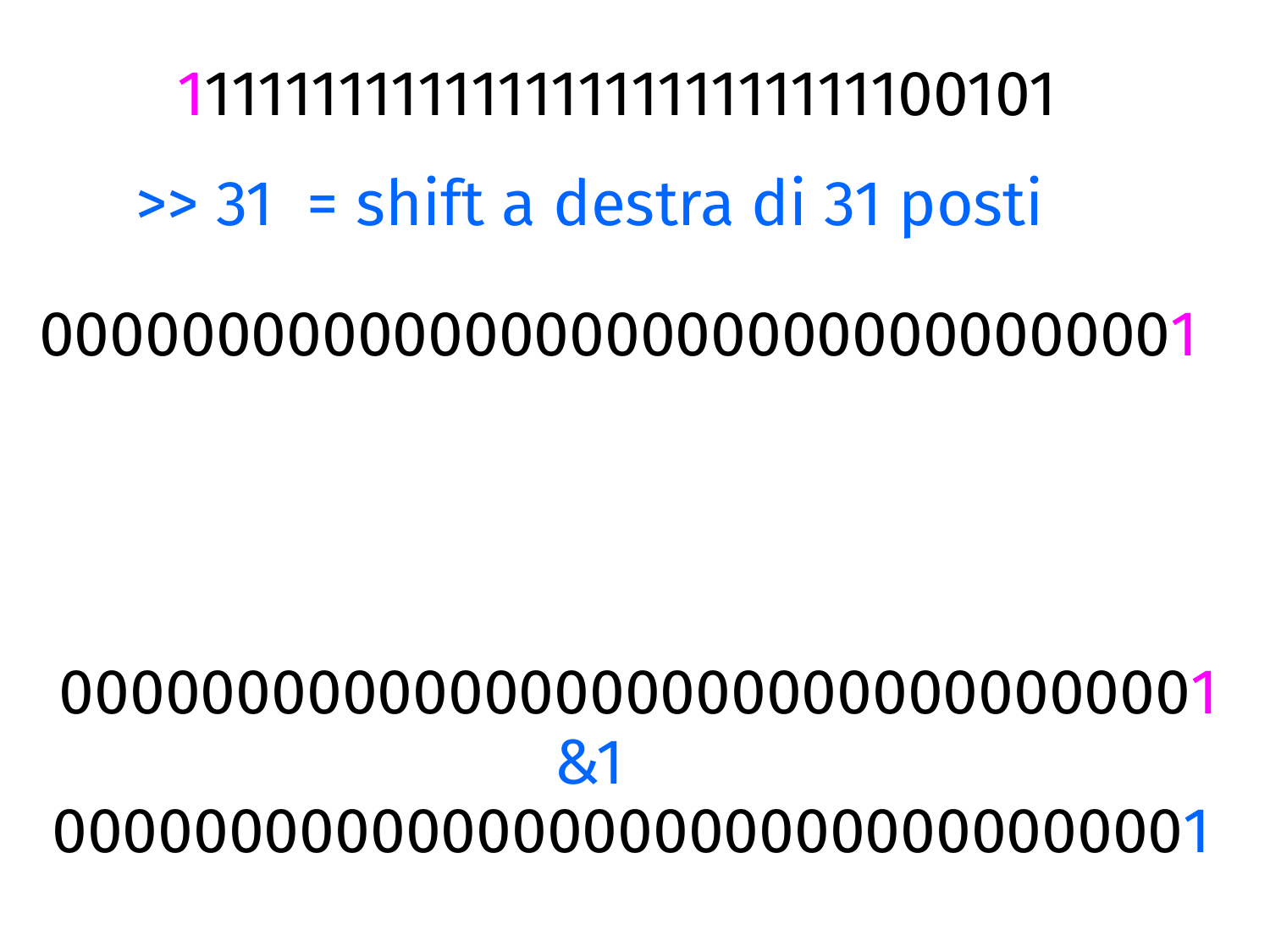

11111111111111111111111111100101
>> 31  = shift a destra di 31 posti
000000000000000000000000000000001
000000000000000000000000000000001
&1
000000000000000000000000000000001